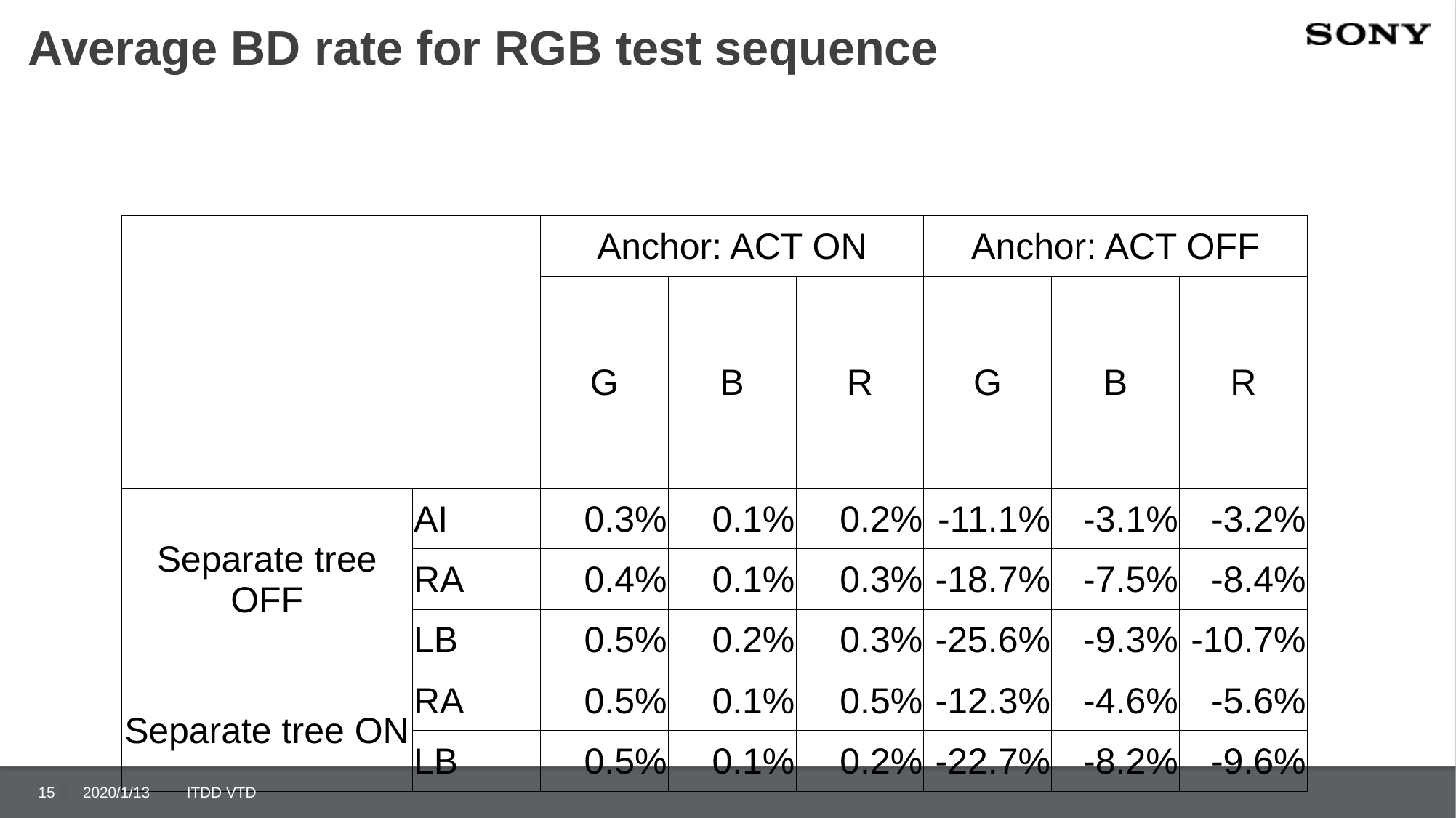

# Average BD rate for RGB test sequence
|  |  | Anchor: ACT ON |  |  | Anchor: ACT OFF |  |  |
| --- | --- | --- | --- | --- | --- | --- | --- |
|  |  | G | B | R | G | B | R |
| Separate tree OFF | AI | 0.3% | 0.1% | 0.2% | -11.1% | -3.1% | -3.2% |
|  | RA | 0.4% | 0.1% | 0.3% | -18.7% | -7.5% | -8.4% |
|  | LB | 0.5% | 0.2% | 0.3% | -25.6% | -9.3% | -10.7% |
| Separate tree ON | RA | 0.5% | 0.1% | 0.5% | -12.3% | -4.6% | -5.6% |
|  | LB | 0.5% | 0.1% | 0.2% | -22.7% | -8.2% | -9.6% |
15
2020/1/13
ITDD VTD